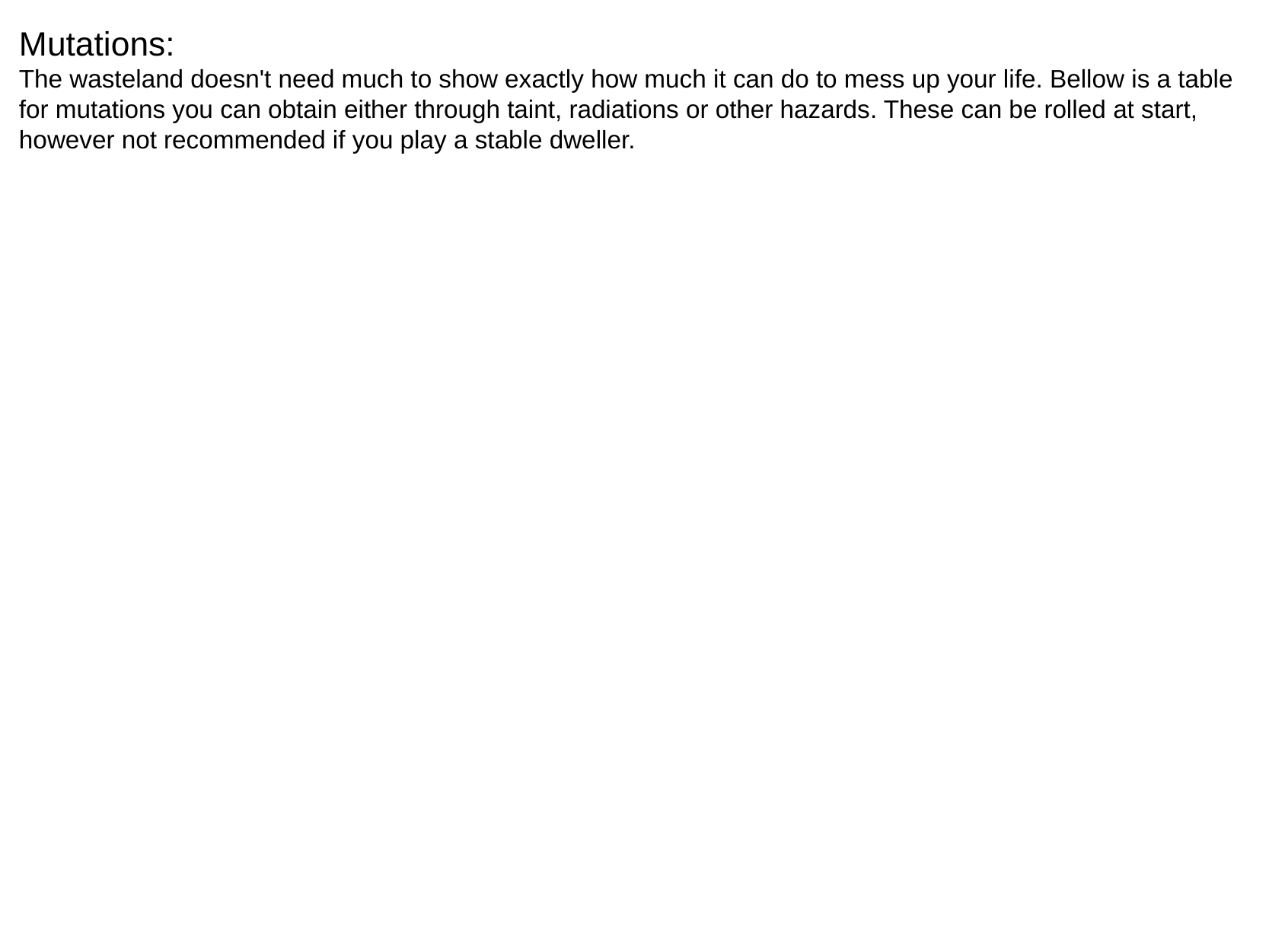

Mutations:
The wasteland doesn't need much to show exactly how much it can do to mess up your life. Bellow is a table for mutations you can obtain either through taint, radiations or other hazards. These can be rolled at start, however not recommended if you play a stable dweller.